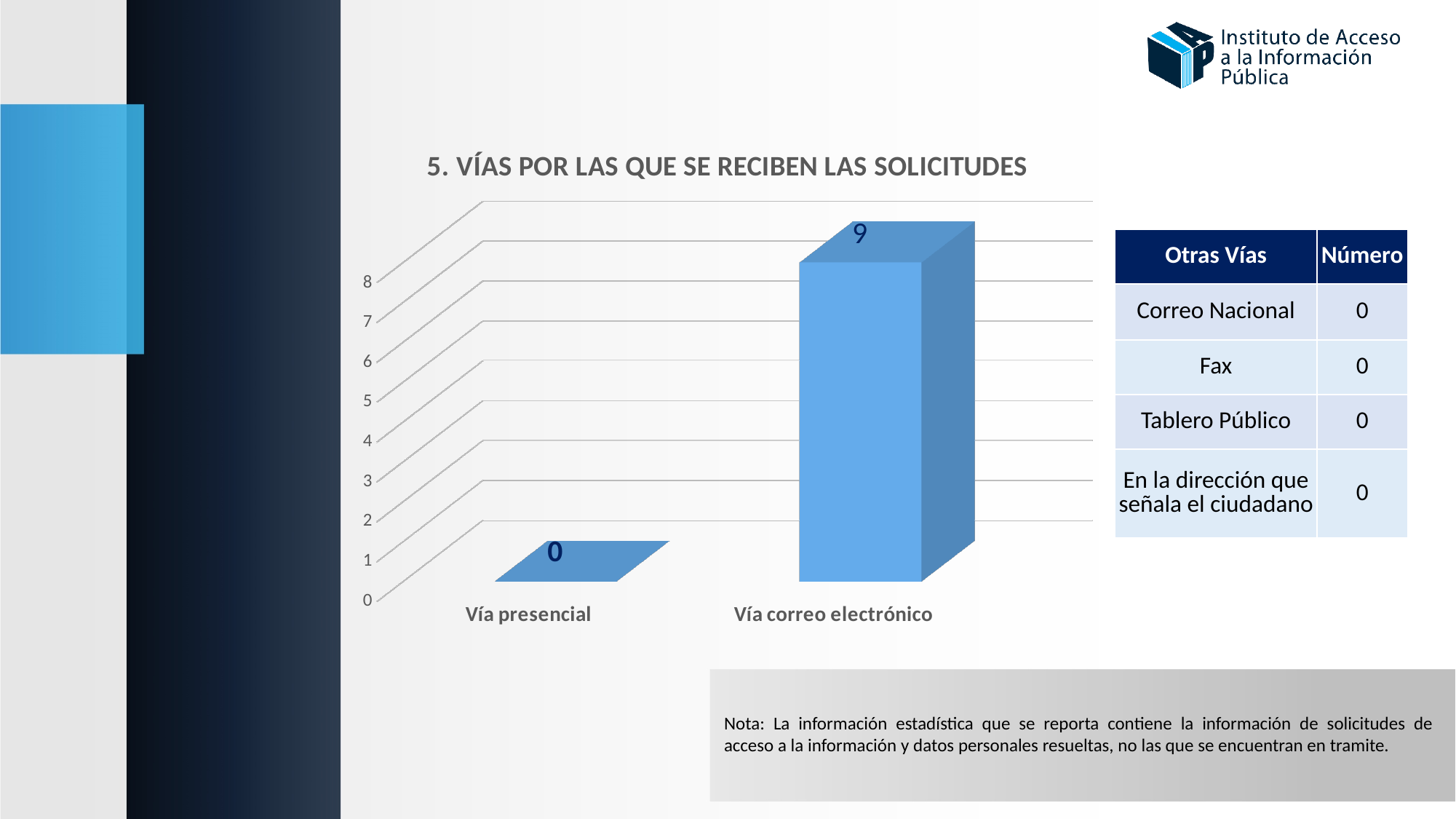

[unsupported chart]

| Otras Vías | Número |
| --- | --- |
| Correo Nacional | 0 |
| Fax | 0 |
| Tablero Público | 0 |
| En la dirección que señala el ciudadano | 0 |
Nota: La información estadística que se reporta contiene la información de solicitudes de acceso a la información y datos personales resueltas, no las que se encuentran en tramite.